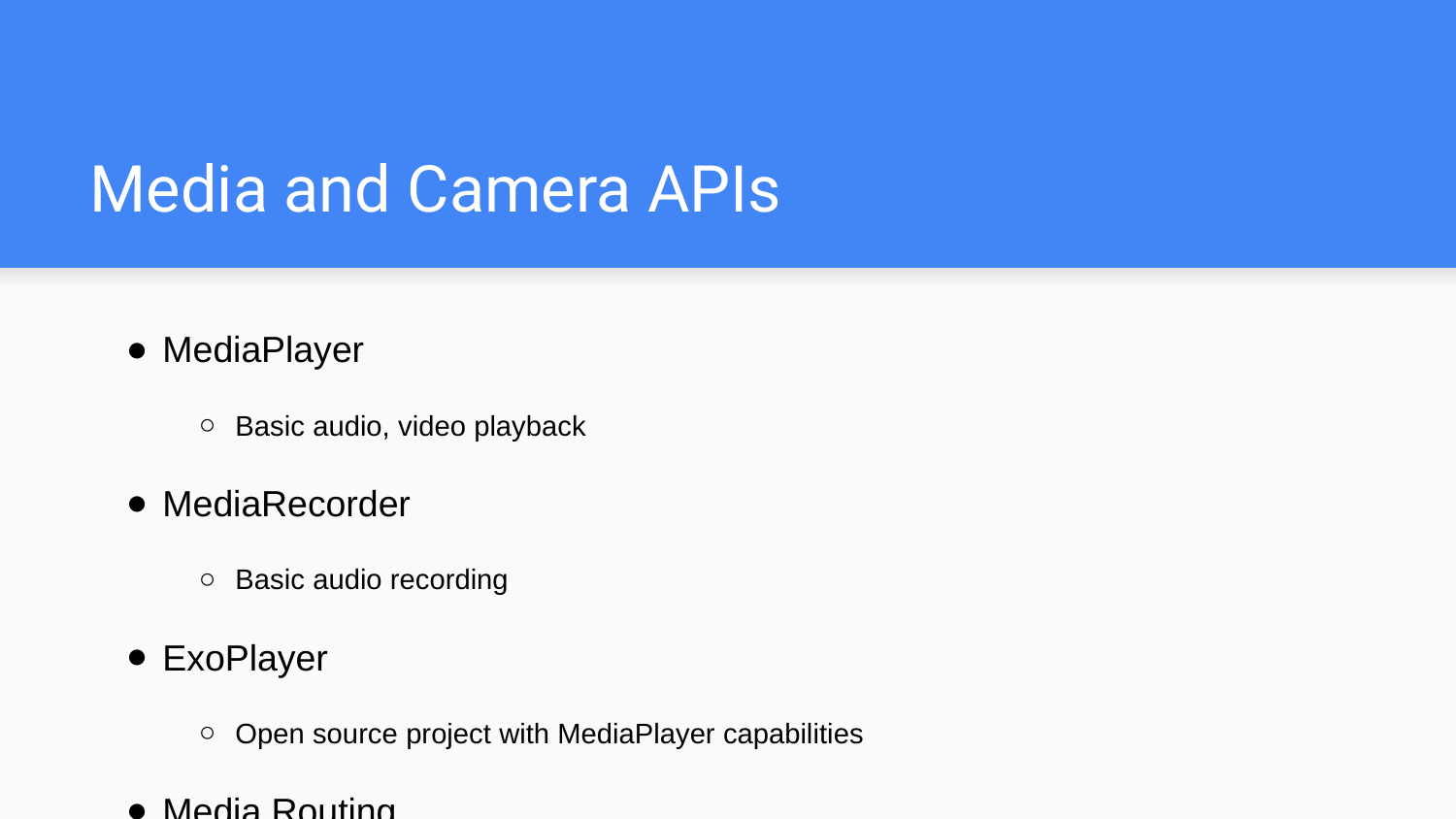

# Media and Camera APIs
MediaPlayer
Basic audio, video playback
MediaRecorder
Basic audio recording
ExoPlayer
Open source project with MediaPlayer capabilities
Media Routing
Play audio and videos
Camera API